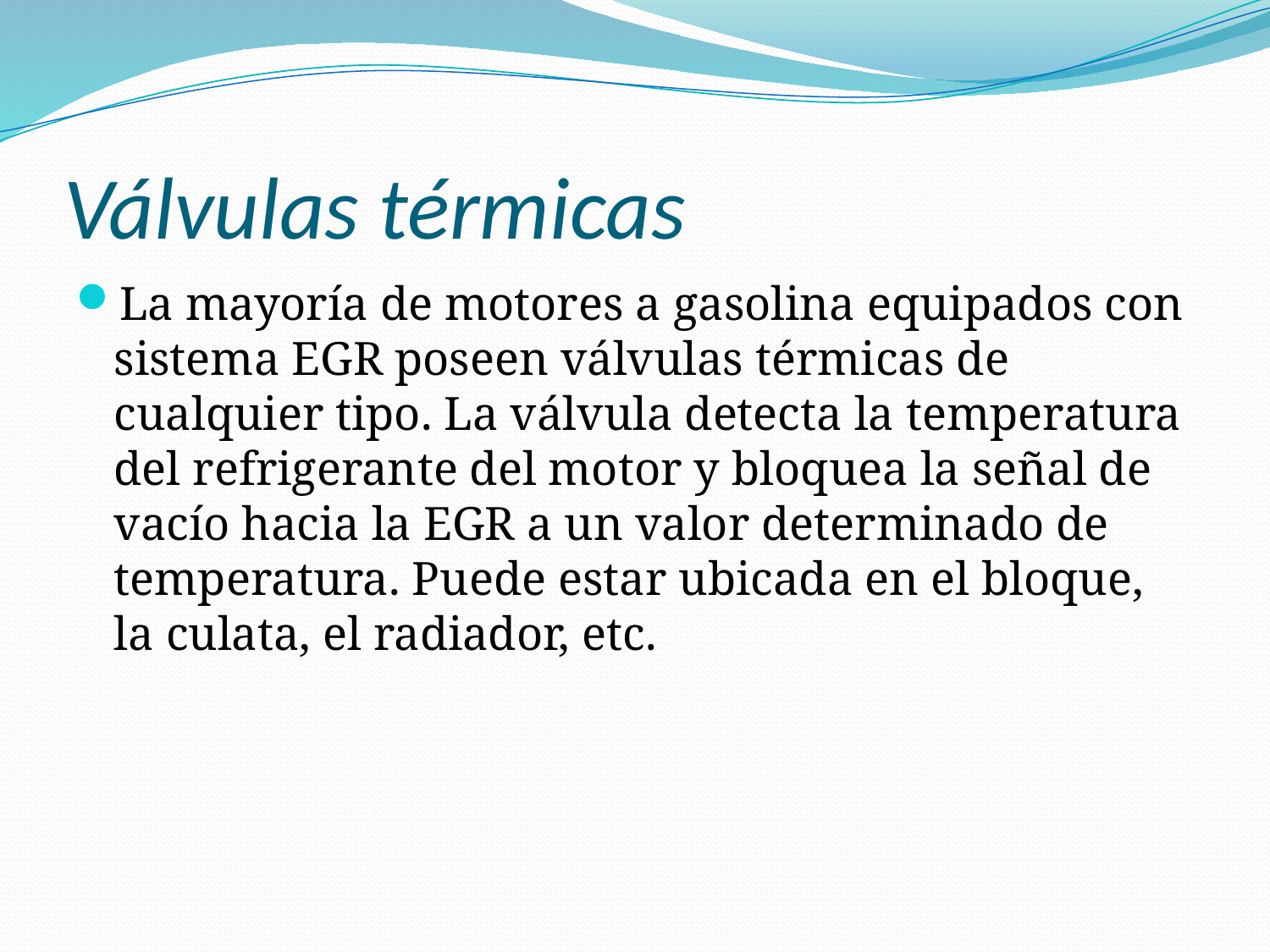

# Válvulas térmicas
La mayoría de motores a gasolina equipados con sistema EGR poseen válvulas térmicas de cualquier tipo. La válvula detecta la temperatura del refrigerante del motor y bloquea la señal de vacío hacia la EGR a un valor determinado de temperatura. Puede estar ubicada en el bloque, la culata, el radiador, etc.